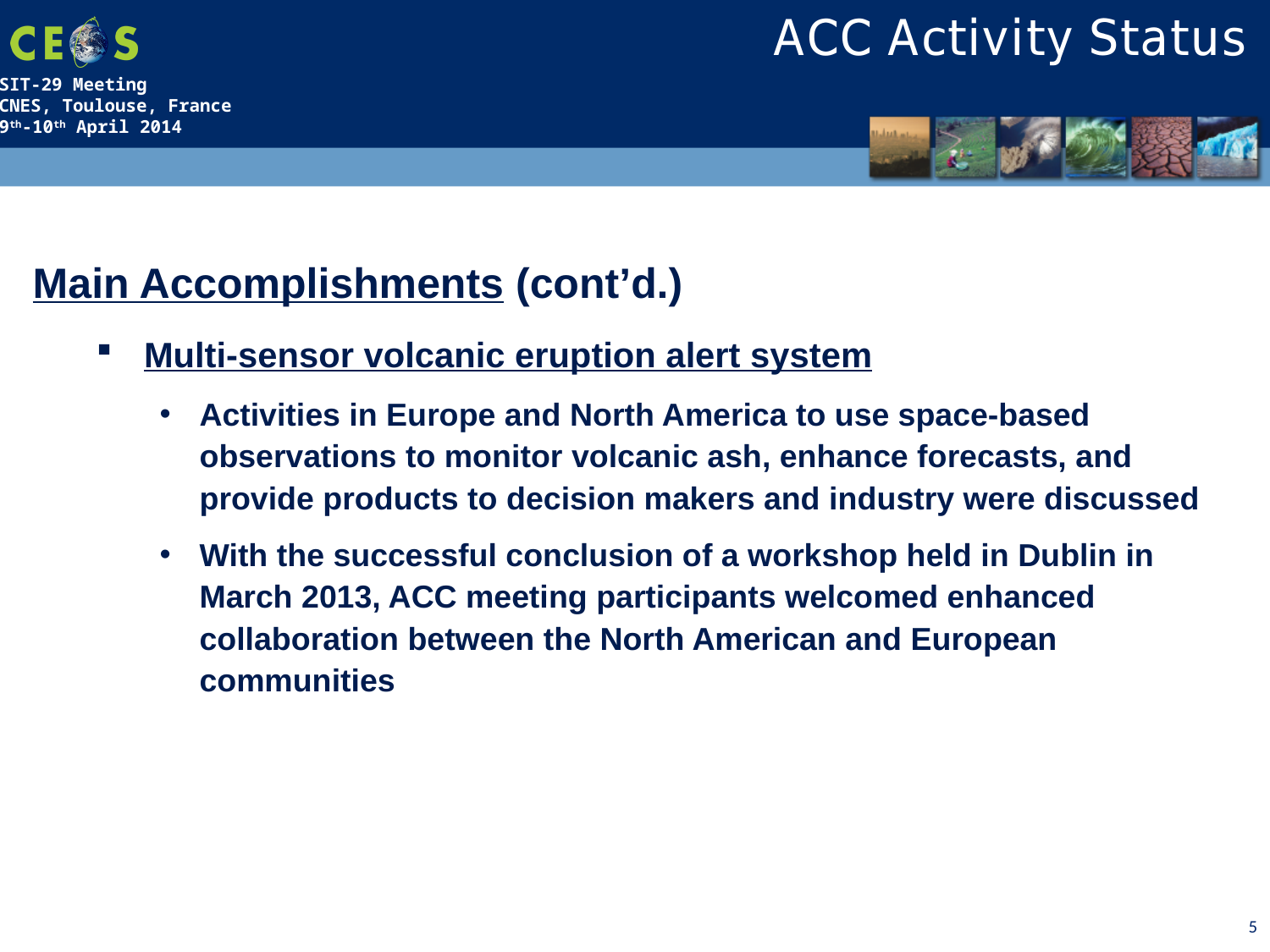

ACC Activity Status

Main Accomplishments (cont’d.)

Multi-sensor volcanic eruption alert system
Activities in Europe and North America to use space-based observations to monitor volcanic ash, enhance forecasts, and provide products to decision makers and industry were discussed
With the successful conclusion of a workshop held in Dublin in March 2013, ACC meeting participants welcomed enhanced collaboration between the North American and European communities

5